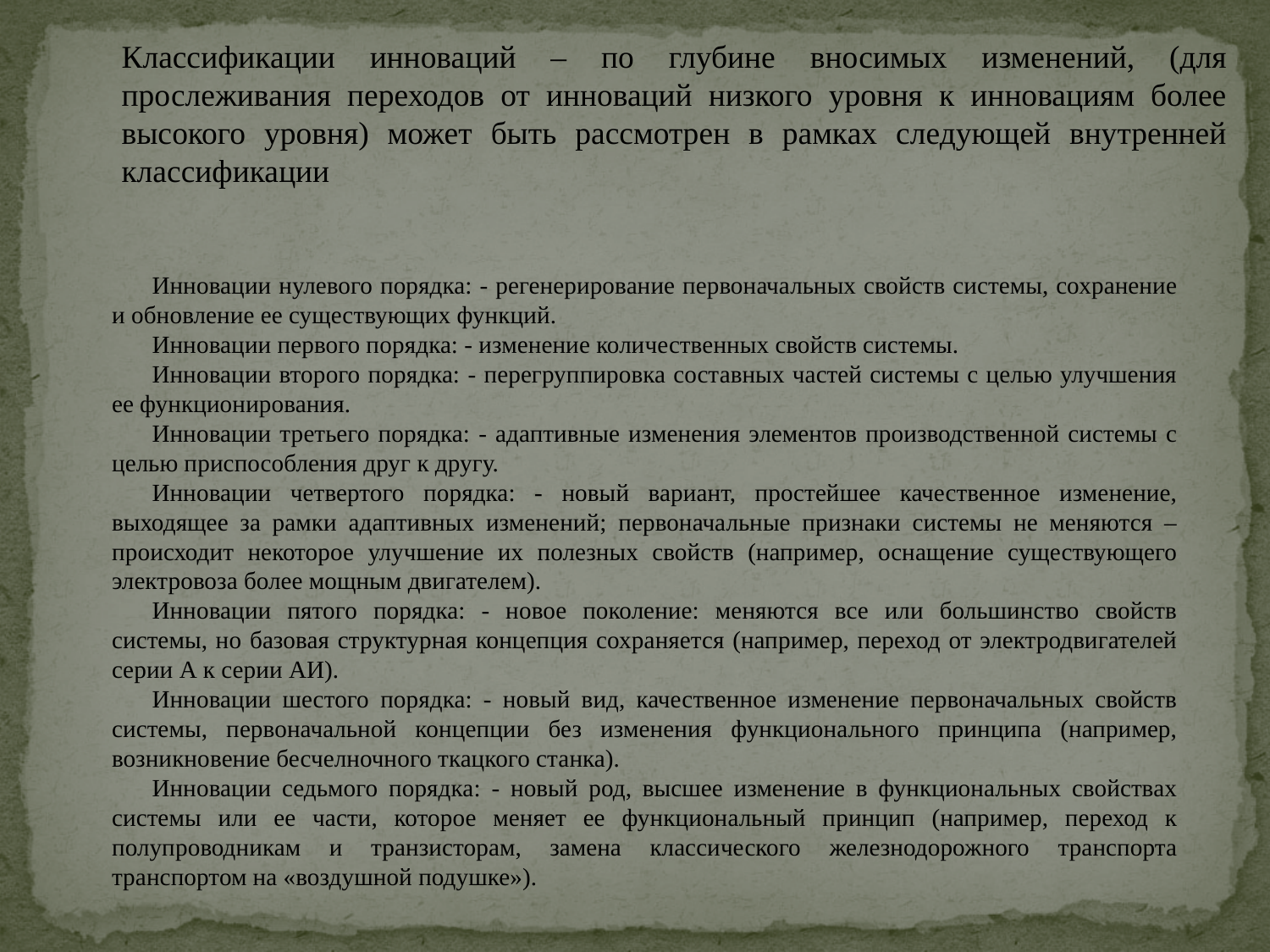

Классификации инноваций – по глубине вносимых изменений, (для прослеживания переходов от инноваций низкого уровня к инновациям более высокого уровня) может быть рассмотрен в рамках следующей внутренней классификации

Инновации нулевого порядка: - регенерирование первоначальных свойств системы, сохранение и обновление ее существующих функций.
Инновации первого порядка: - изменение количественных свойств системы.
Инновации второго порядка: - перегруппировка составных частей системы с целью улучшения ее функционирования.
Инновации третьего порядка: - адаптивные изменения элементов производственной системы с целью приспособления друг к другу.
Инновации четвертого порядка: - новый вариант, простейшее качественное изменение, выходящее за рамки адаптивных изменений; первоначальные признаки системы не меняются – происходит некоторое улучшение их полезных свойств (например, оснащение существующего электровоза более мощным двигателем).
Инновации пятого порядка: - новое поколение: меняются все или большинство свойств системы, но базовая структурная концепция сохраняется (например, переход от электродвигателей серии А к серии АИ).
Инновации шестого порядка: - новый вид, качественное изменение первоначальных свойств системы, первоначальной концепции без изменения функционального принципа (например, возникновение бесчелночного ткацкого станка).
Инновации седьмого порядка: - новый род, высшее изменение в функциональных свойствах системы или ее части, которое меняет ее функциональный принцип (например, переход к полупроводникам и транзисторам, замена классического железнодорожного транспорта транспортом на «воздушной подушке»).